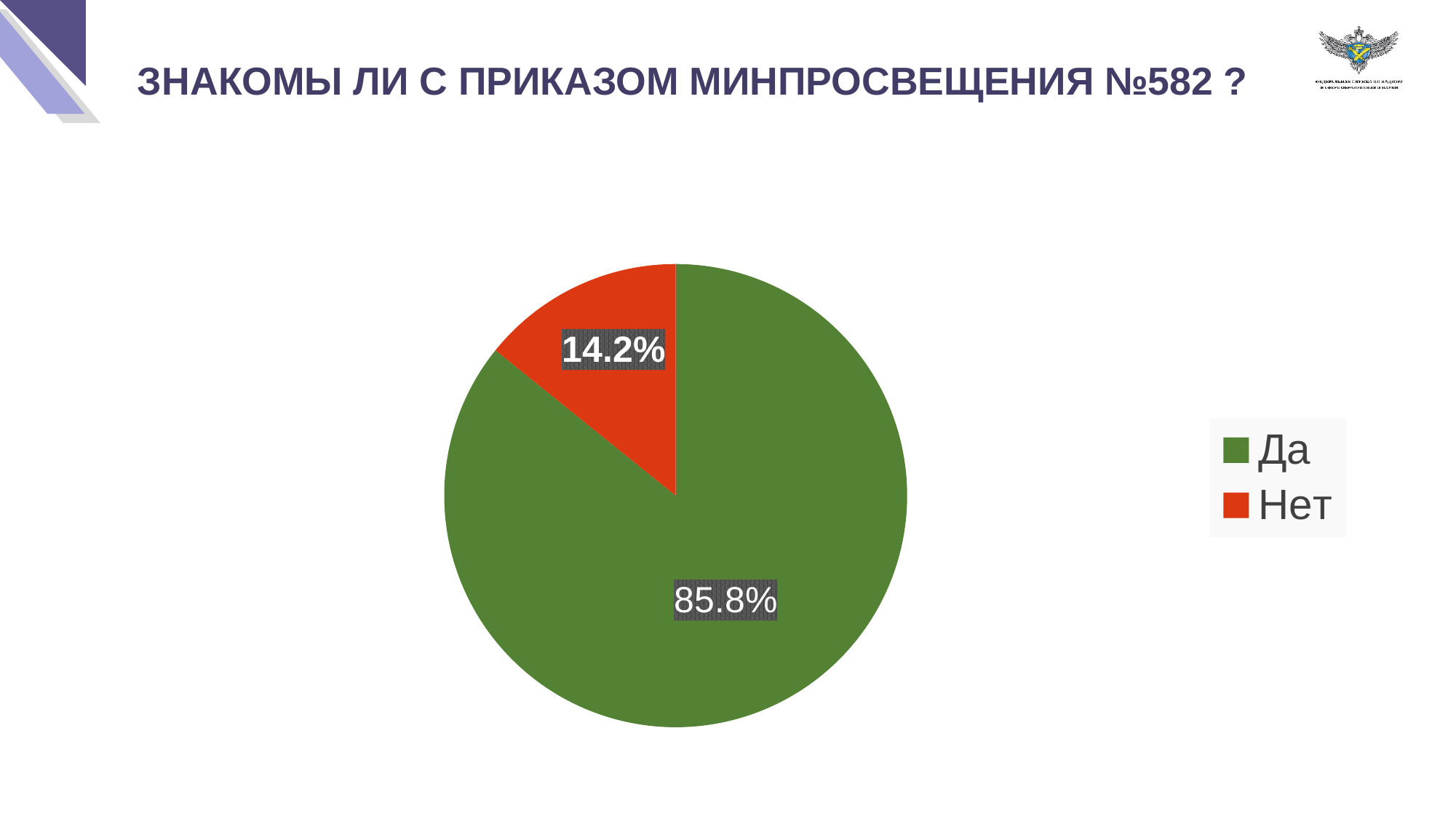

ЗНАКОМЫ ЛИ С ПРИКАЗОМ МИНПРОСВЕЩЕНИЯ №582 ?

### Chart

| Category | Продажи |
|---|---|
| Да | 0.8580000000000001 |
| Нет | 0.14200000000000002 |